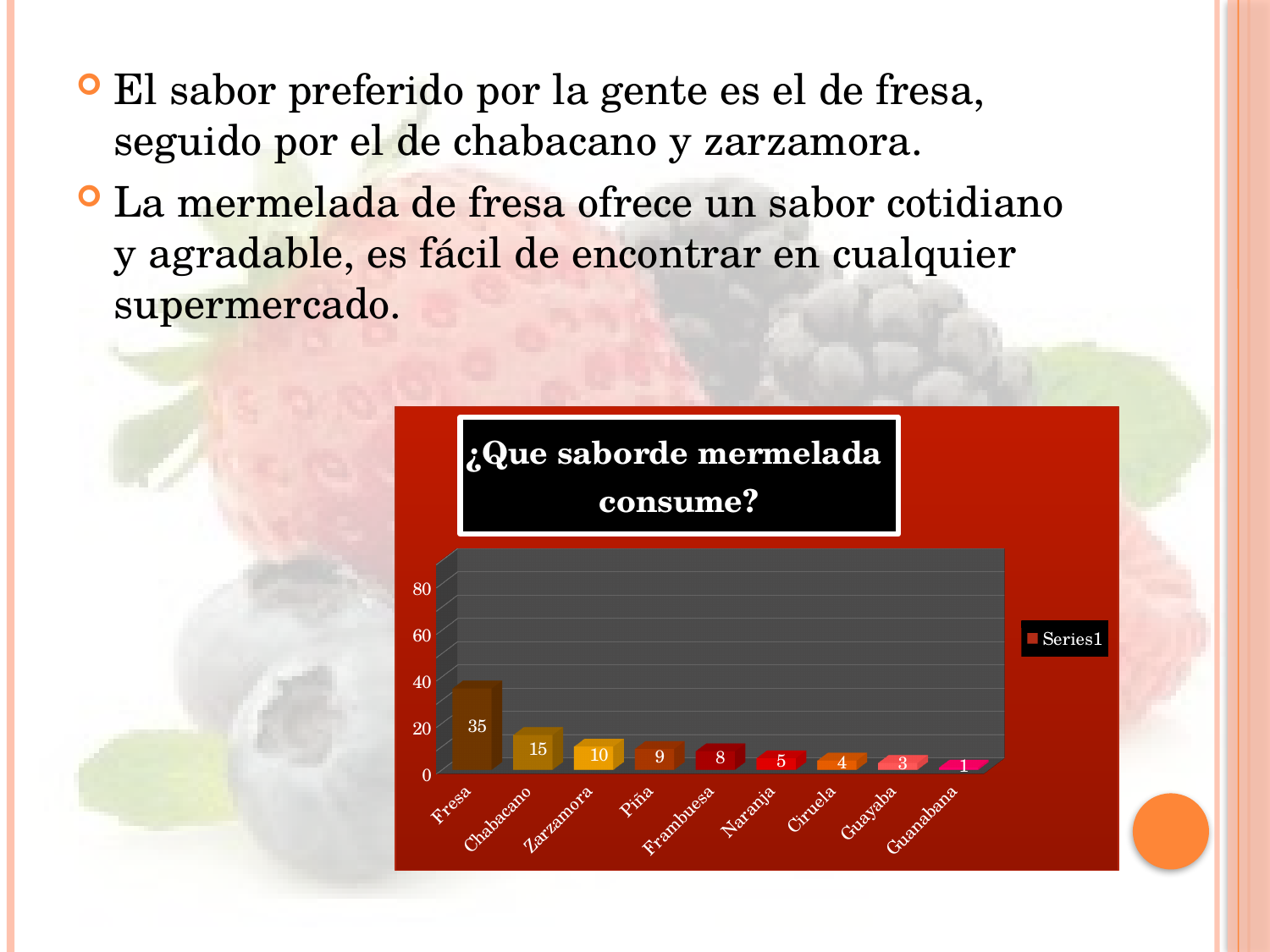

#
El sabor preferido por la gente es el de fresa, seguido por el de chabacano y zarzamora.
La mermelada de fresa ofrece un sabor cotidiano y agradable, es fácil de encontrar en cualquier supermercado.

[unsupported chart]